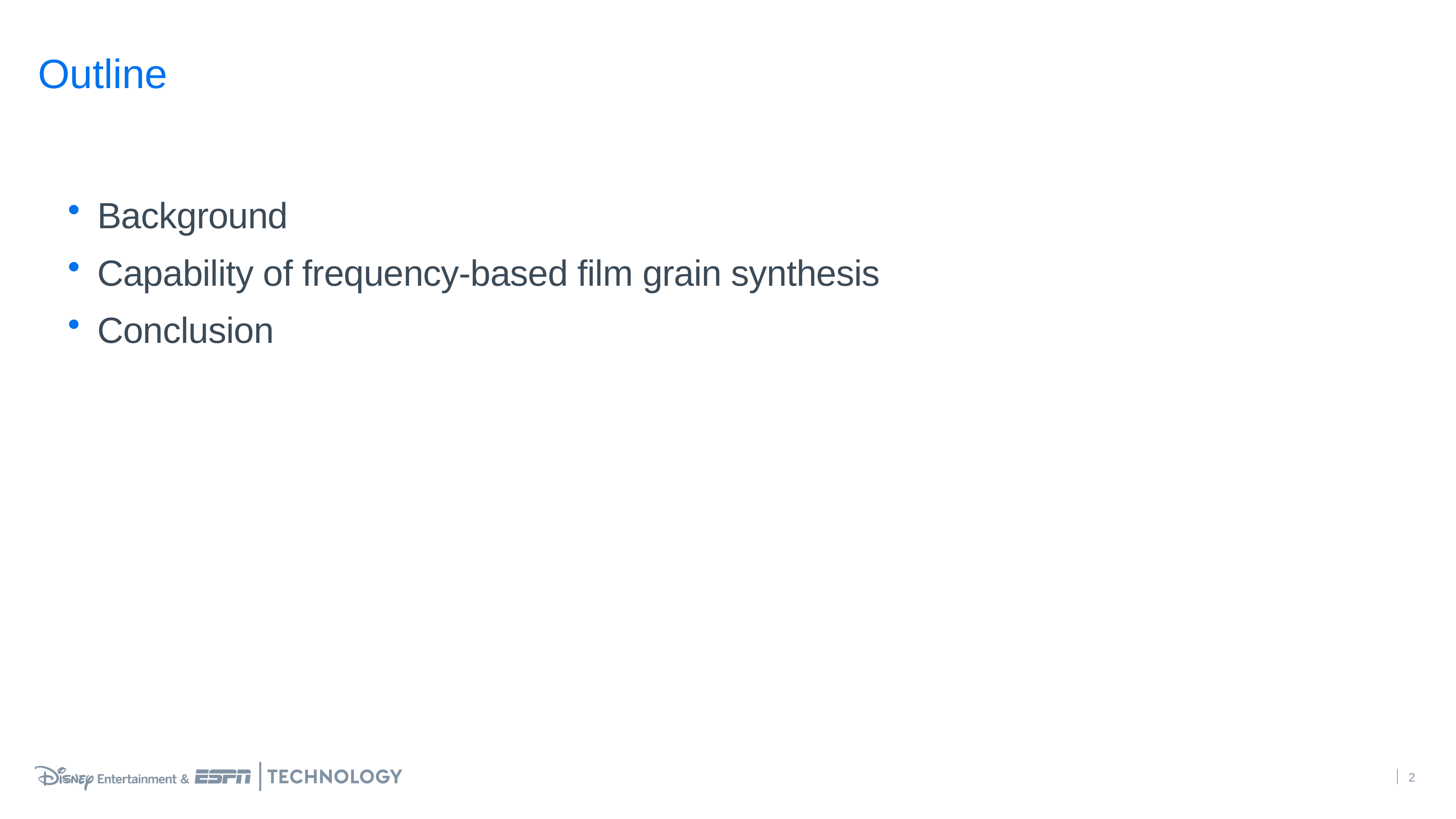

# Outline
Background
Capability of frequency-based film grain synthesis
Conclusion
2